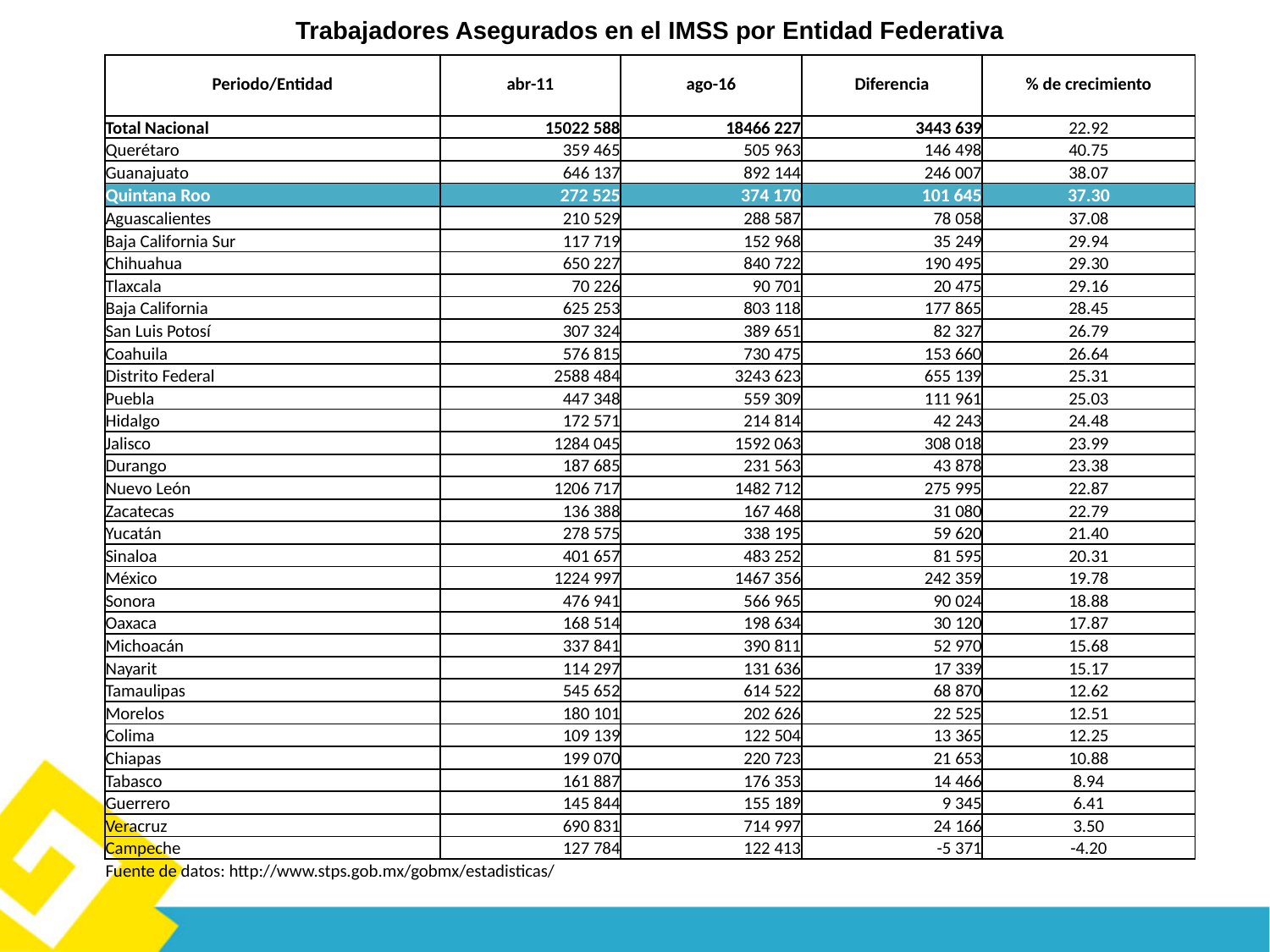

| Trabajadores Asegurados en el IMSS por Entidad Federativa |  |  |  |  |
| --- | --- | --- | --- | --- |
| Periodo/Entidad | abr-11 | ago-16 | Diferencia | % de crecimiento |
| Total Nacional | 15022 588 | 18466 227 | 3443 639 | 22.92 |
| Querétaro | 359 465 | 505 963 | 146 498 | 40.75 |
| Guanajuato | 646 137 | 892 144 | 246 007 | 38.07 |
| Quintana Roo | 272 525 | 374 170 | 101 645 | 37.30 |
| Aguascalientes | 210 529 | 288 587 | 78 058 | 37.08 |
| Baja California Sur | 117 719 | 152 968 | 35 249 | 29.94 |
| Chihuahua | 650 227 | 840 722 | 190 495 | 29.30 |
| Tlaxcala | 70 226 | 90 701 | 20 475 | 29.16 |
| Baja California | 625 253 | 803 118 | 177 865 | 28.45 |
| San Luis Potosí | 307 324 | 389 651 | 82 327 | 26.79 |
| Coahuila | 576 815 | 730 475 | 153 660 | 26.64 |
| Distrito Federal | 2588 484 | 3243 623 | 655 139 | 25.31 |
| Puebla | 447 348 | 559 309 | 111 961 | 25.03 |
| Hidalgo | 172 571 | 214 814 | 42 243 | 24.48 |
| Jalisco | 1284 045 | 1592 063 | 308 018 | 23.99 |
| Durango | 187 685 | 231 563 | 43 878 | 23.38 |
| Nuevo León | 1206 717 | 1482 712 | 275 995 | 22.87 |
| Zacatecas | 136 388 | 167 468 | 31 080 | 22.79 |
| Yucatán | 278 575 | 338 195 | 59 620 | 21.40 |
| Sinaloa | 401 657 | 483 252 | 81 595 | 20.31 |
| México | 1224 997 | 1467 356 | 242 359 | 19.78 |
| Sonora | 476 941 | 566 965 | 90 024 | 18.88 |
| Oaxaca | 168 514 | 198 634 | 30 120 | 17.87 |
| Michoacán | 337 841 | 390 811 | 52 970 | 15.68 |
| Nayarit | 114 297 | 131 636 | 17 339 | 15.17 |
| Tamaulipas | 545 652 | 614 522 | 68 870 | 12.62 |
| Morelos | 180 101 | 202 626 | 22 525 | 12.51 |
| Colima | 109 139 | 122 504 | 13 365 | 12.25 |
| Chiapas | 199 070 | 220 723 | 21 653 | 10.88 |
| Tabasco | 161 887 | 176 353 | 14 466 | 8.94 |
| Guerrero | 145 844 | 155 189 | 9 345 | 6.41 |
| Veracruz | 690 831 | 714 997 | 24 166 | 3.50 |
| Campeche | 127 784 | 122 413 | -5 371 | -4.20 |
| Fuente de datos: http://www.stps.gob.mx/gobmx/estadisticas/ |  |  |  |  |